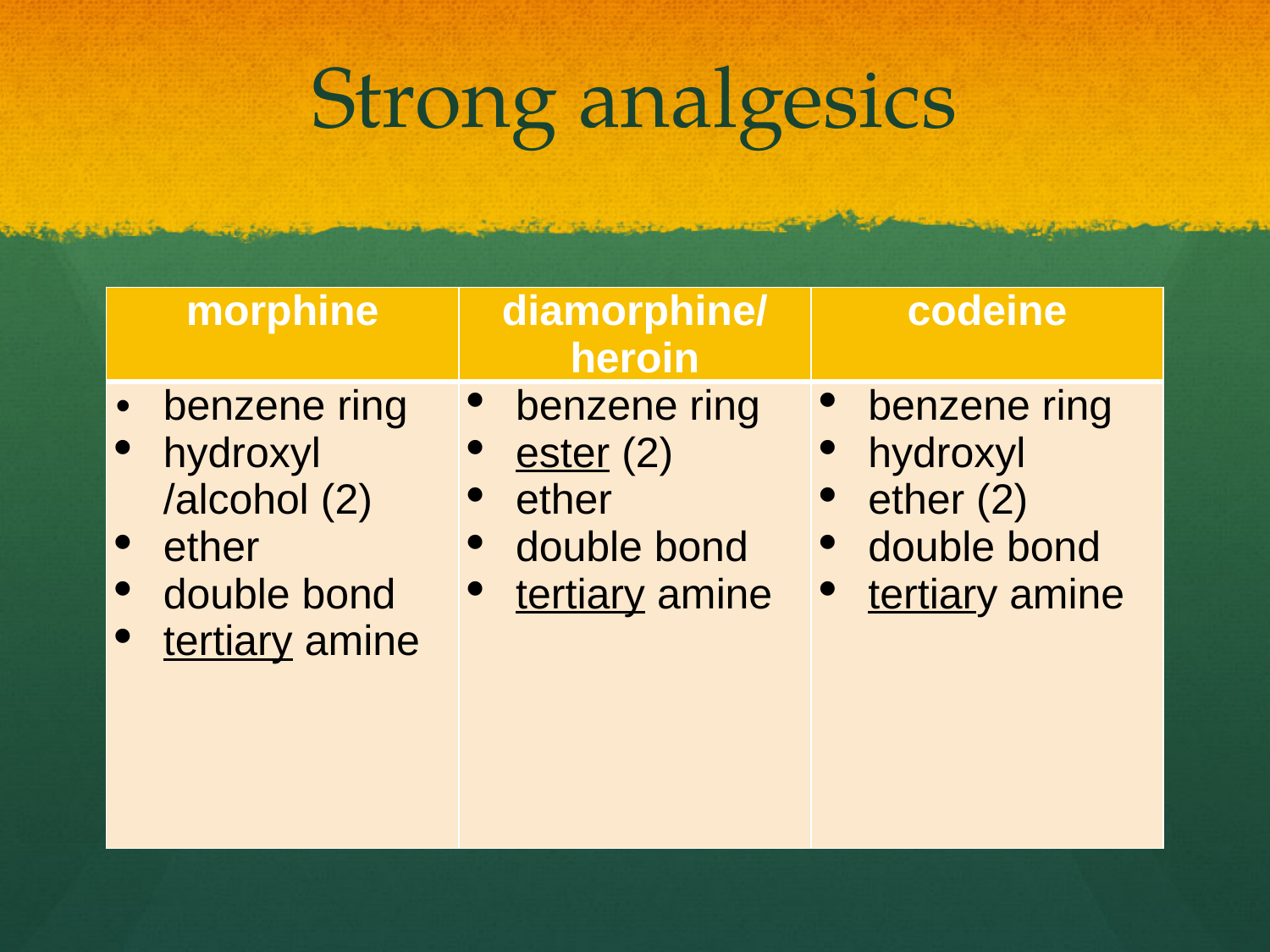

# Strong analgesics
| morphine | diamorphine/heroin | codeine |
| --- | --- | --- |
| benzene ring hydroxyl /alcohol (2) ether double bond tertiary amine | benzene ring ester (2) ether double bond tertiary amine | benzene ring hydroxyl ether (2) double bond tertiary amine |